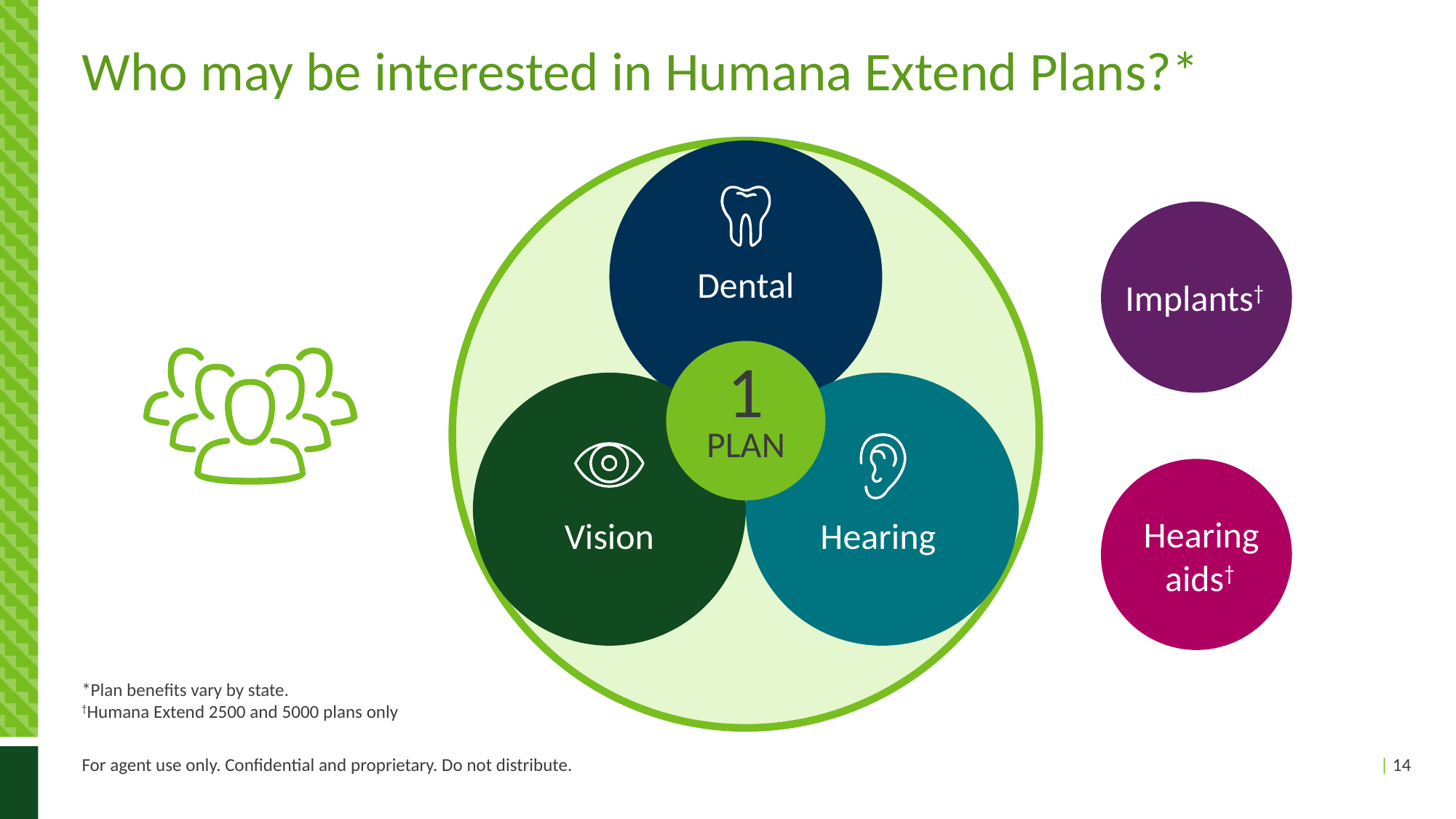

# Who may be interested in Humana Extend Plans?*

Implants††

Hearing aids††

Dental
1

PLAN

Vision
Hearing
*Plan benefits vary by state.
†Humana Extend 2500 and 5000 plans only
For agent use only. Confidential and proprietary. Do not distribute.
| 14